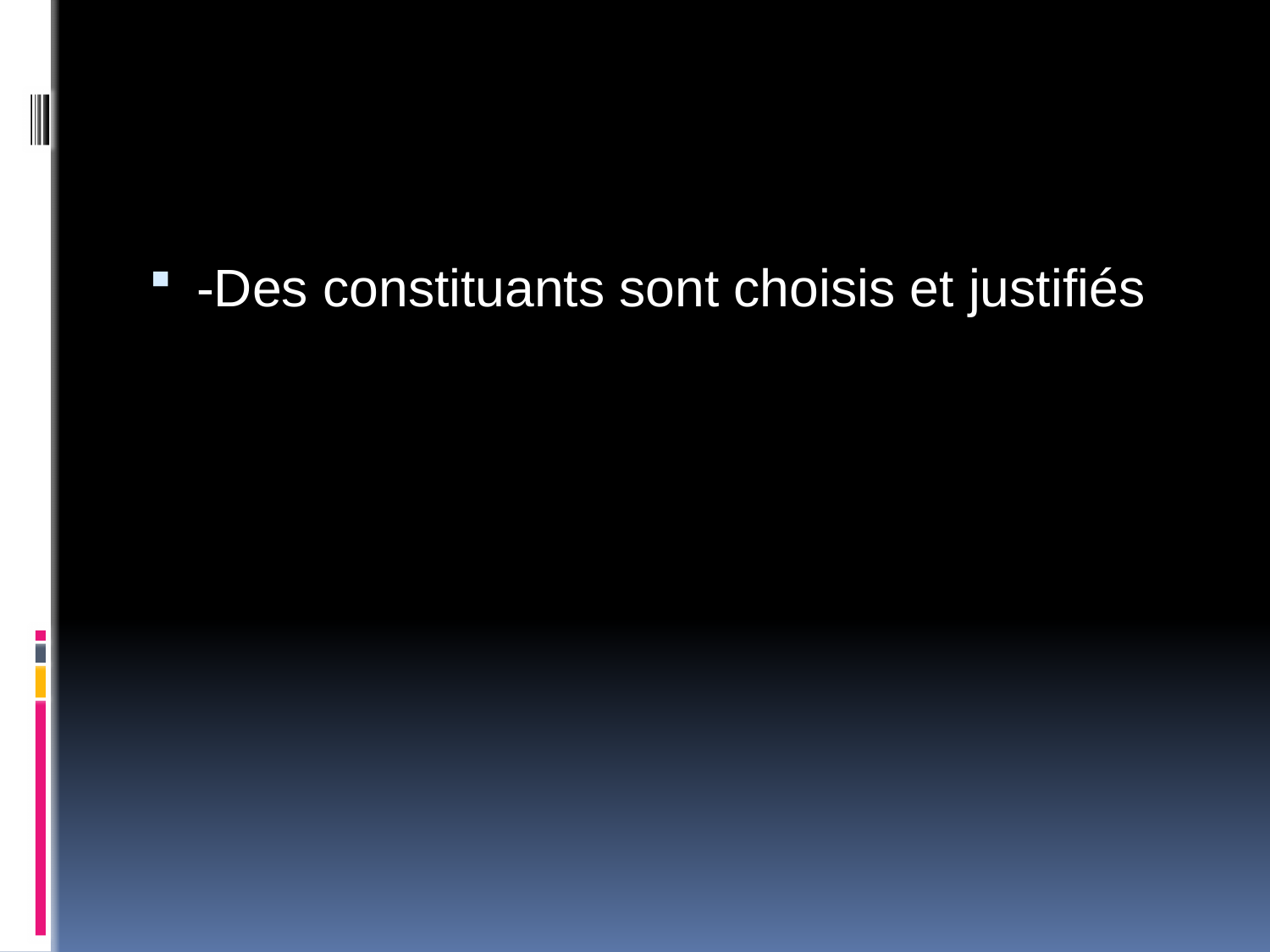

#
-Des constituants sont choisis et justifiés